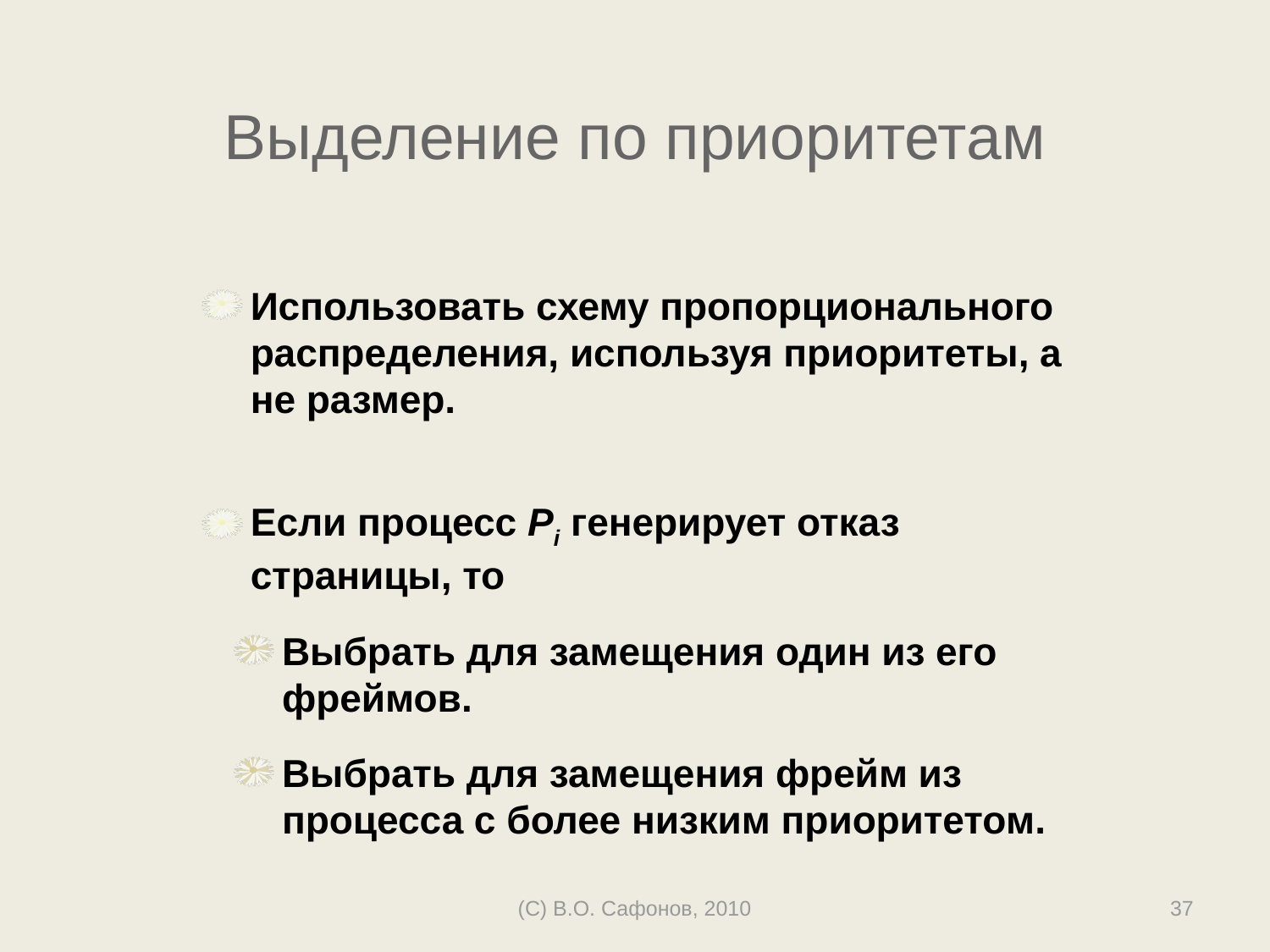

# Выделение по приоритетам
Использовать схему пропорционального распределения, используя приоритеты, а не размер.
Если процесс Pi генерирует отказ страницы, то
Выбрать для замещения один из его фреймов.
Выбрать для замещения фрейм из процесса с более низким приоритетом.

(C) В.О. Сафонов, 2010
37